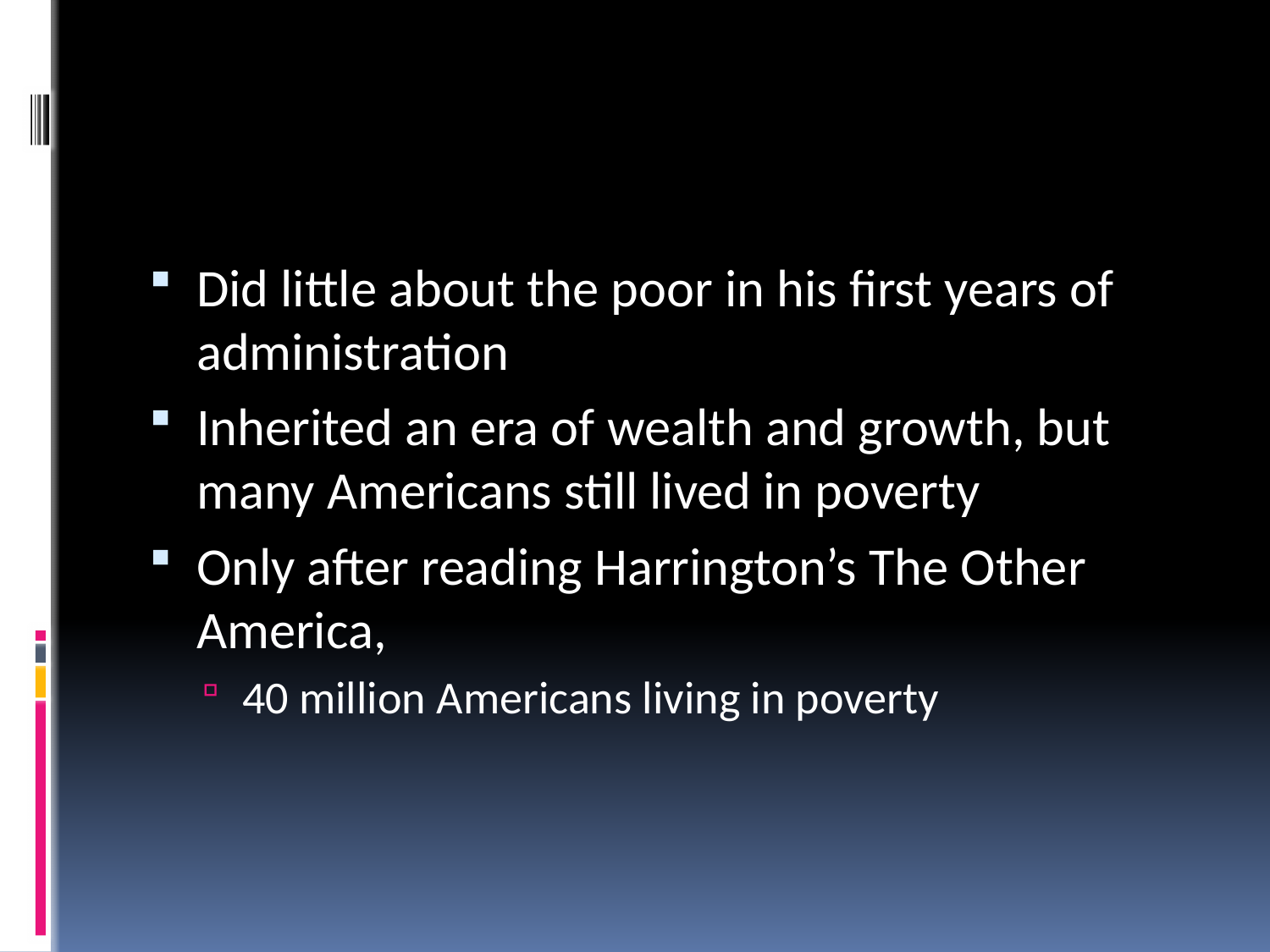

#
Did little about the poor in his first years of administration
Inherited an era of wealth and growth, but many Americans still lived in poverty
Only after reading Harrington’s The Other America,
40 million Americans living in poverty